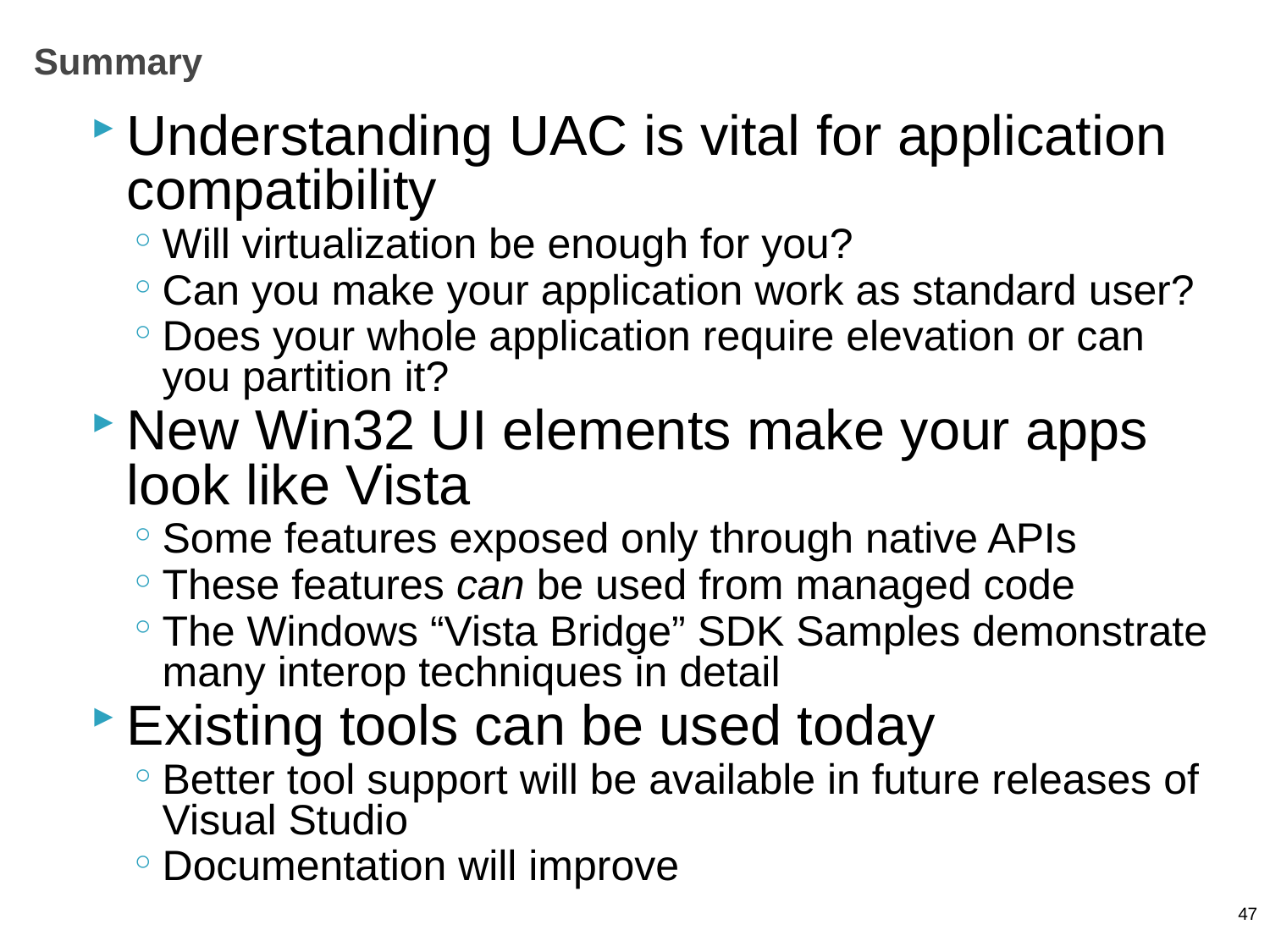

# Summary
Understanding UAC is vital for application compatibility
Will virtualization be enough for you?
Can you make your application work as standard user?
Does your whole application require elevation or can you partition it?
New Win32 UI elements make your apps look like Vista
Some features exposed only through native APIs
These features can be used from managed code
The Windows “Vista Bridge” SDK Samples demonstrate many interop techniques in detail
Existing tools can be used today
Better tool support will be available in future releases of Visual Studio
Documentation will improve
47